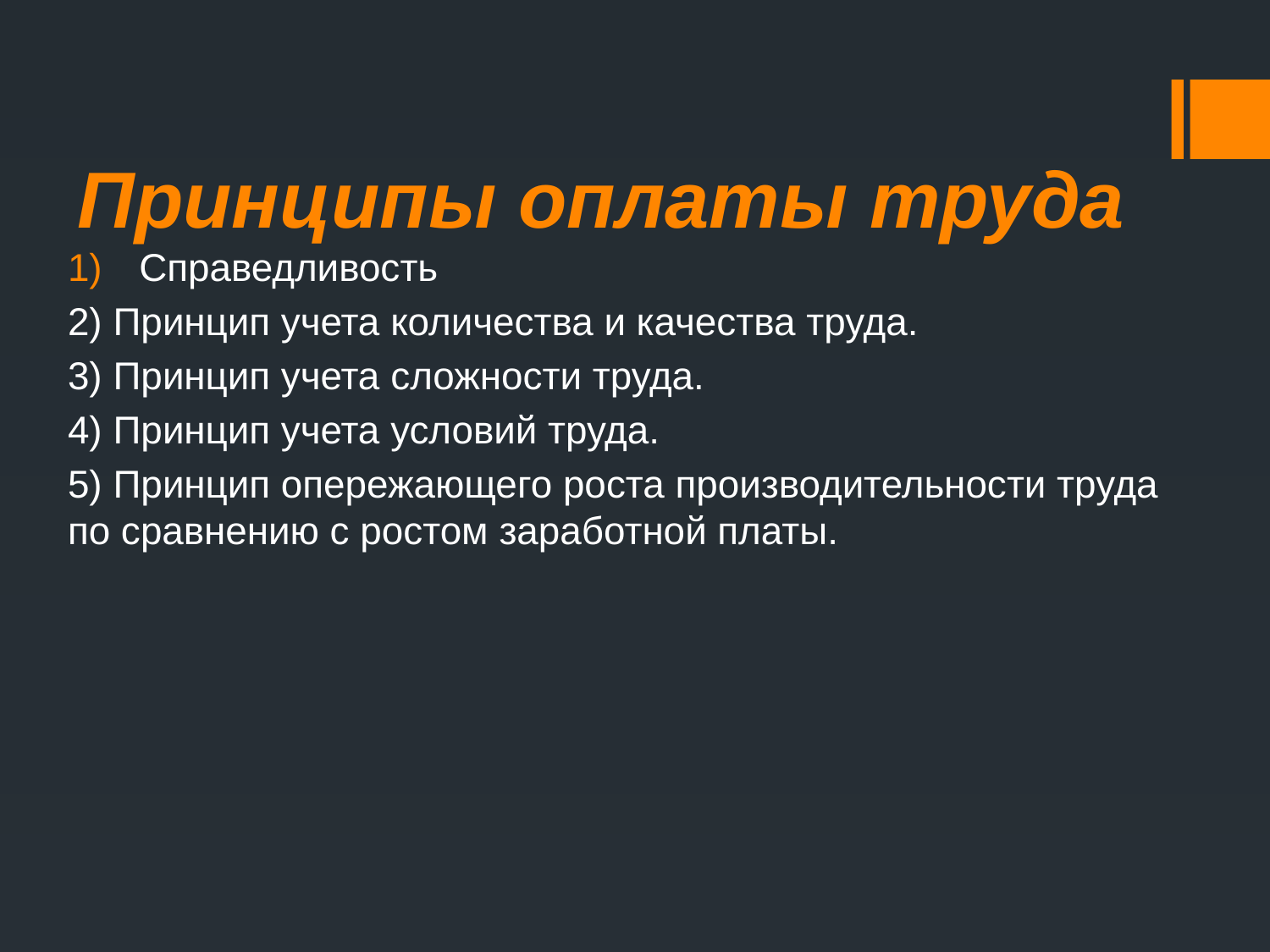

# Принципы оплаты труда
Справедливость
2) Принцип учета количества и качества труда.
3) Принцип учета сложности труда.
4) Принцип учета условий труда.
5) Принцип опережающего роста производительности труда по сравнению с ростом заработной платы.